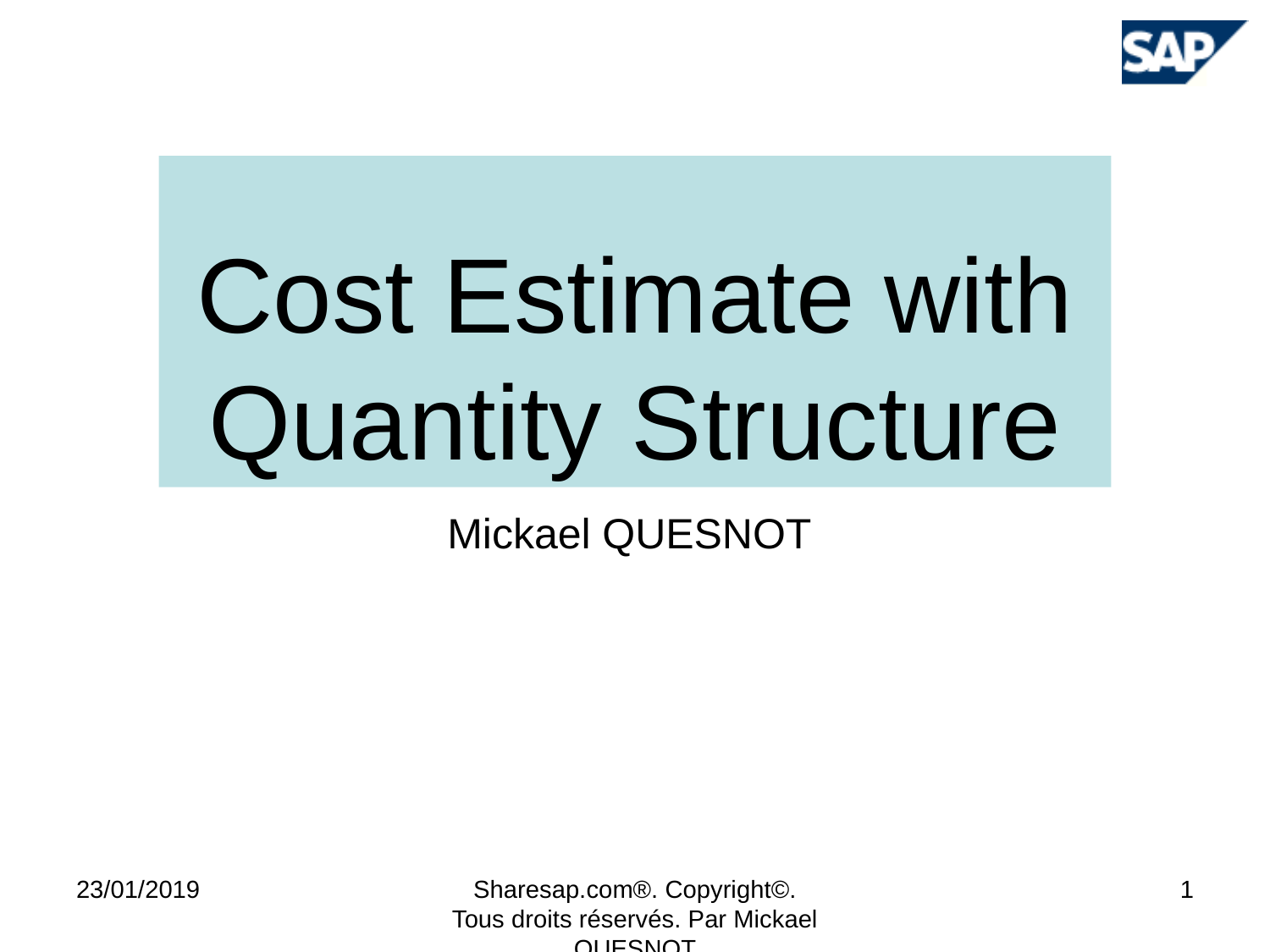

# Cost Estimate with Quantity Structure
Mickael QUESNOT
23/01/2019
Sharesap.com®. Copyright©. Tous droits réservés. Par Mickael QUESNOT
1